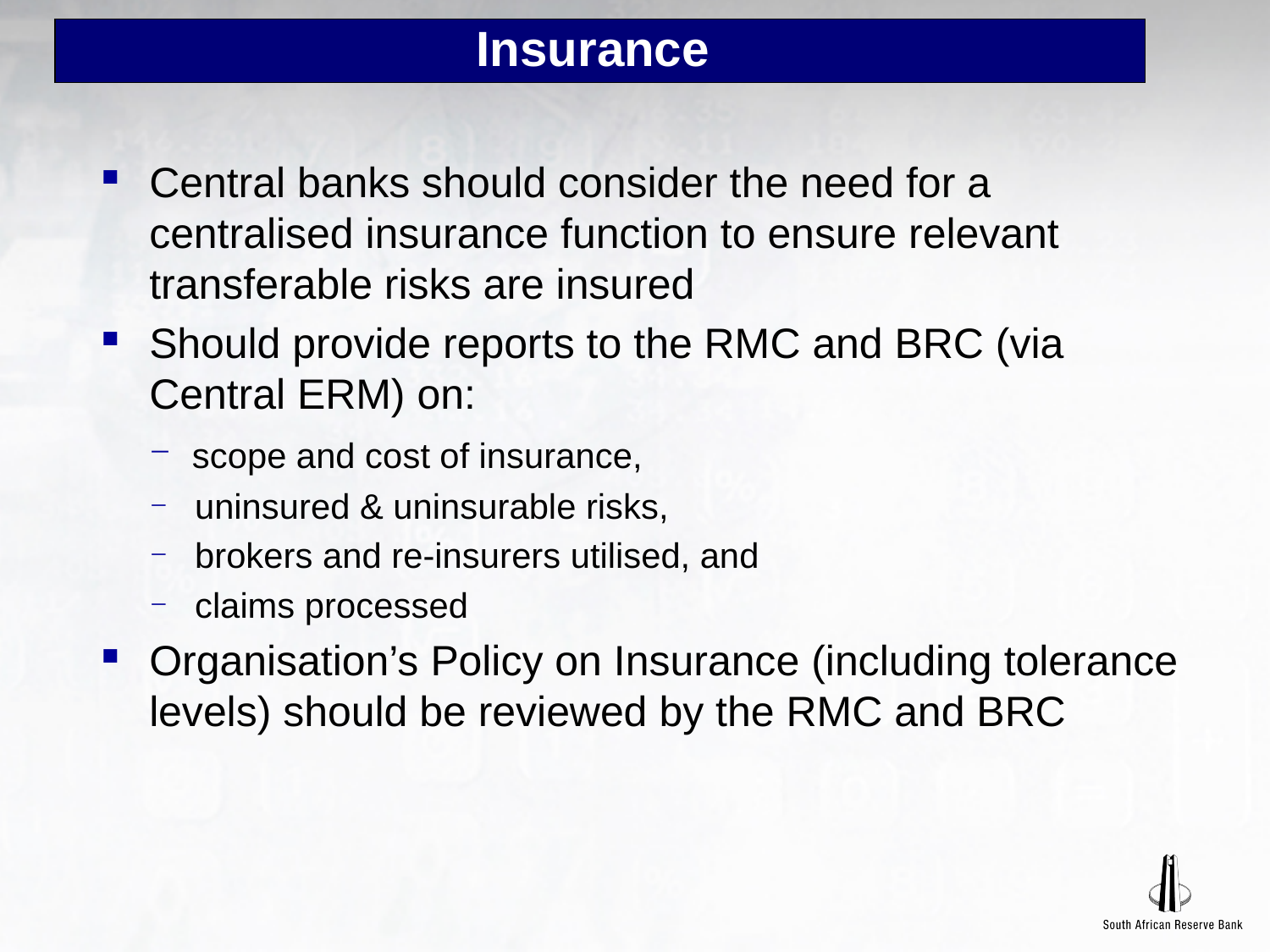

# Insurance
Central banks should consider the need for a centralised insurance function to ensure relevant transferable risks are insured
Should provide reports to the RMC and BRC (via Central ERM) on:
  scope and cost of insurance,
   uninsured & uninsurable risks,
   brokers and re-insurers utilised, and
   claims processed
Organisation’s Policy on Insurance (including tolerance levels) should be reviewed by the RMC and BRC